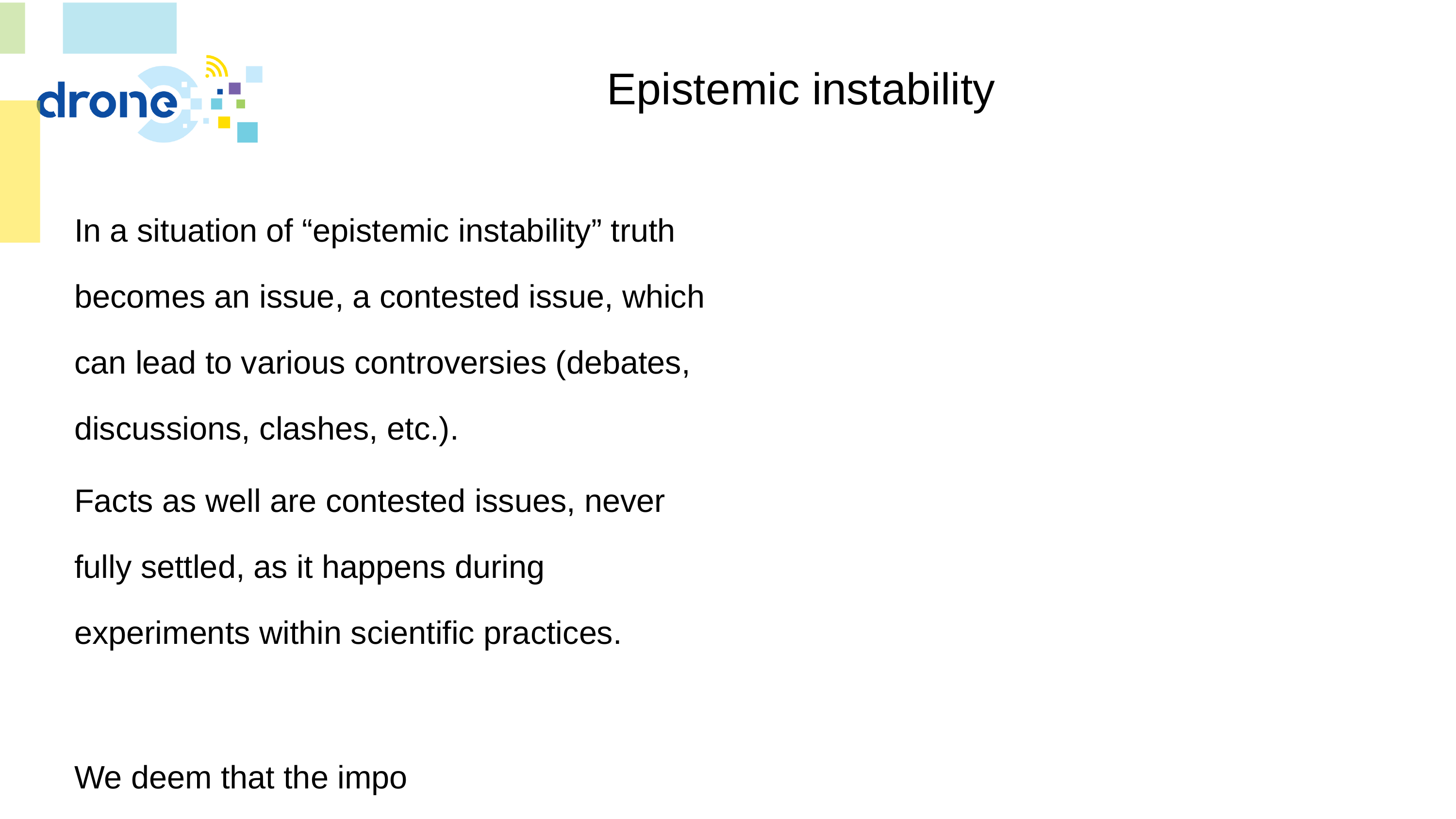

# Epistemic instability

In a situation of “epistemic instability” truth becomes an issue, a contested issue, which can lead to various controversies (debates, discussions, clashes, etc.).
Facts as well are contested issues, never fully settled, as it happens during experiments within scientific practices.

We deem that the impo